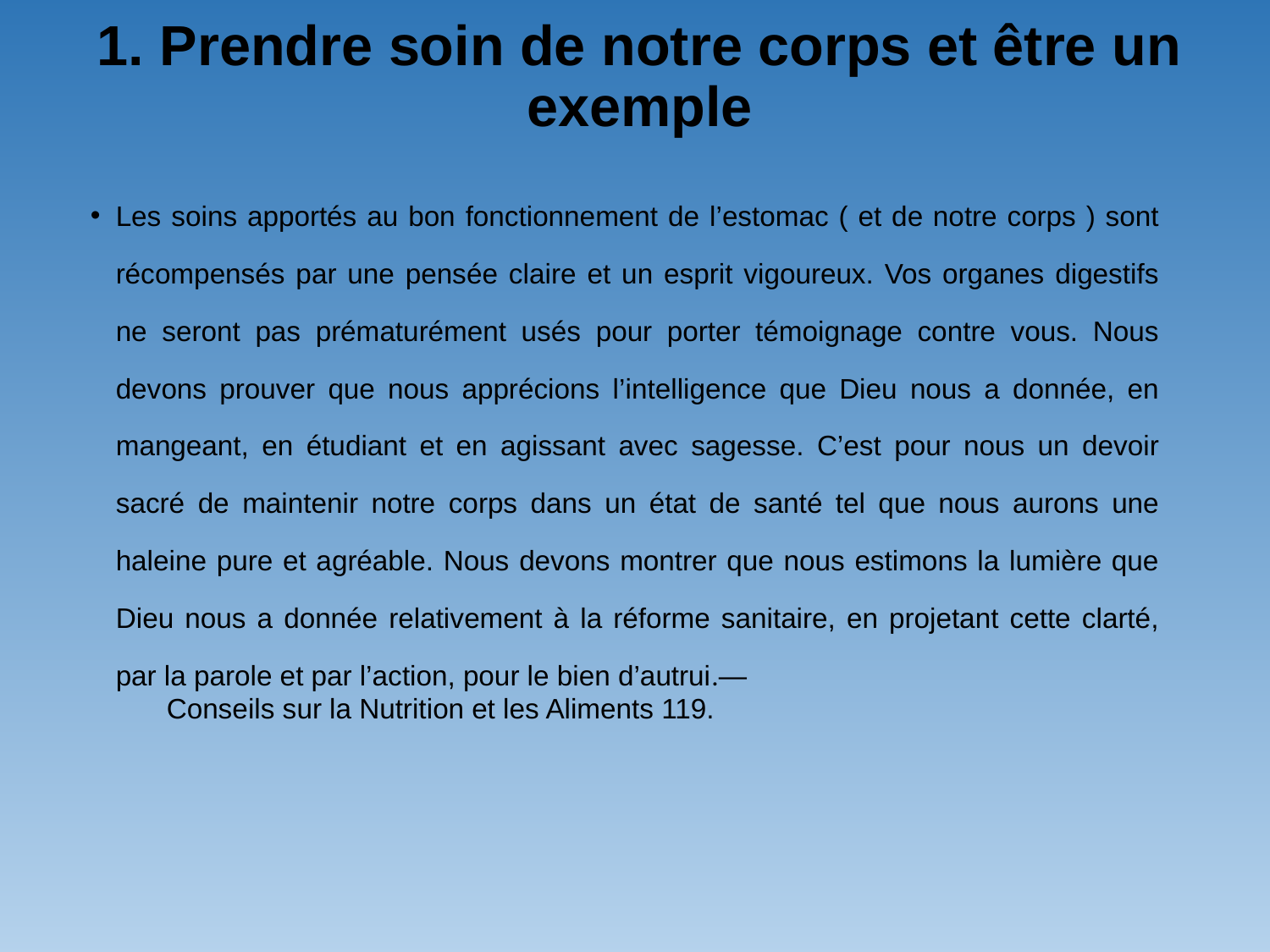

# 1. Prendre soin de notre corps et être un exemple
Les soins apportés au bon fonctionnement de l’estomac ( et de notre corps ) sont récompensés par une pensée claire et un esprit vigoureux. Vos organes digestifs ne seront pas prématurément usés pour porter témoignage contre vous. Nous devons prouver que nous apprécions l’intelligence que Dieu nous a donnée, en mangeant, en étudiant et en agissant avec sagesse. C’est pour nous un devoir sacré de maintenir notre corps dans un état de santé tel que nous aurons une haleine pure et agréable. Nous devons montrer que nous estimons la lumière que Dieu nous a donnée relativement à la réforme sanitaire, en projetant cette clarté, par la parole et par l’action, pour le bien d’autrui.—
			Conseils sur la Nutrition et les Aliments 119.